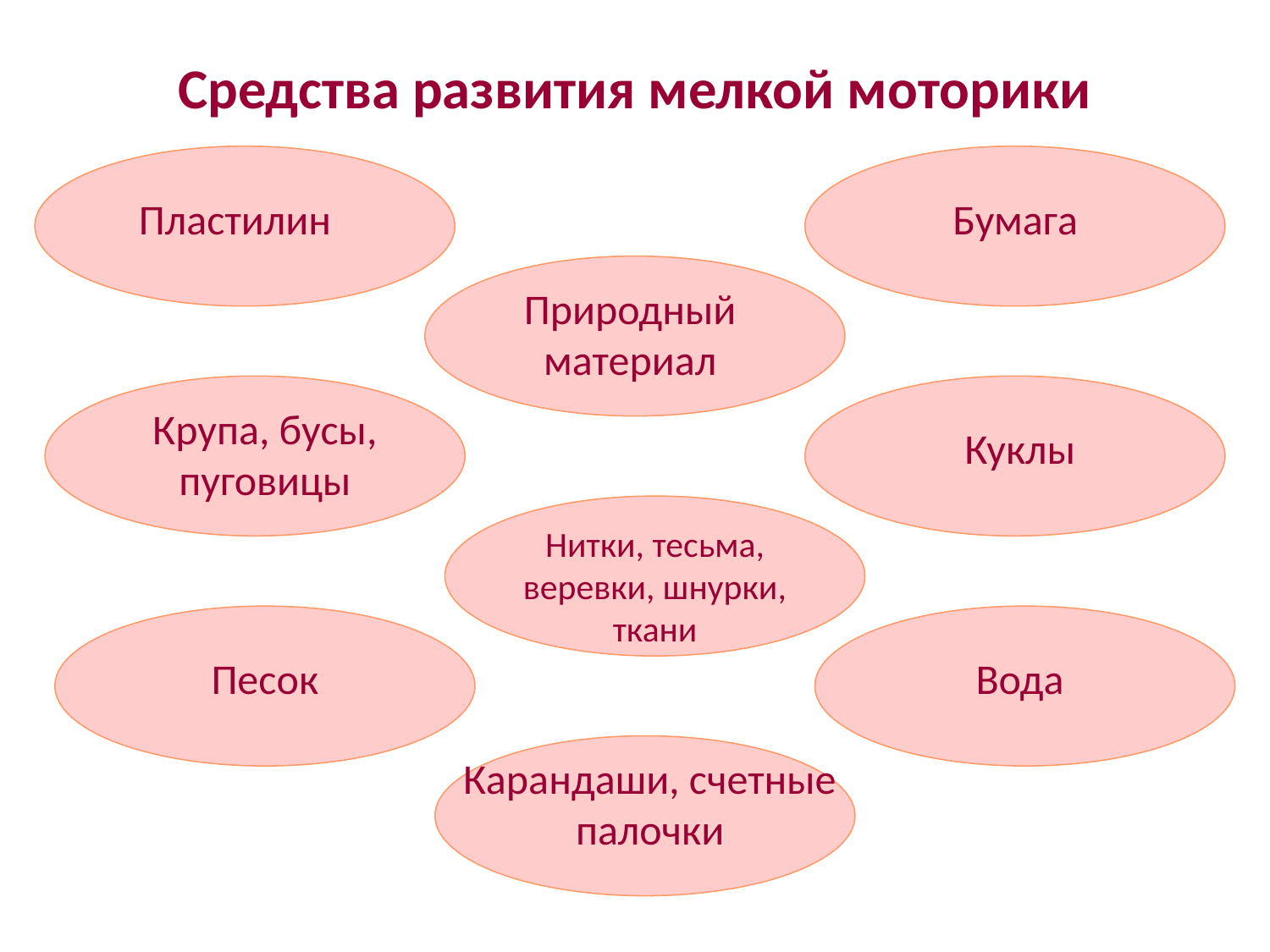

Средства развития мелкой моторики

Пластилин
Бумага

Природный материал

Крупа, бусы, пуговицы
Куклы

Нитки, тесьма, веревки, шнурки, ткани

Песок
Вода

Карандаши, счетные палочки